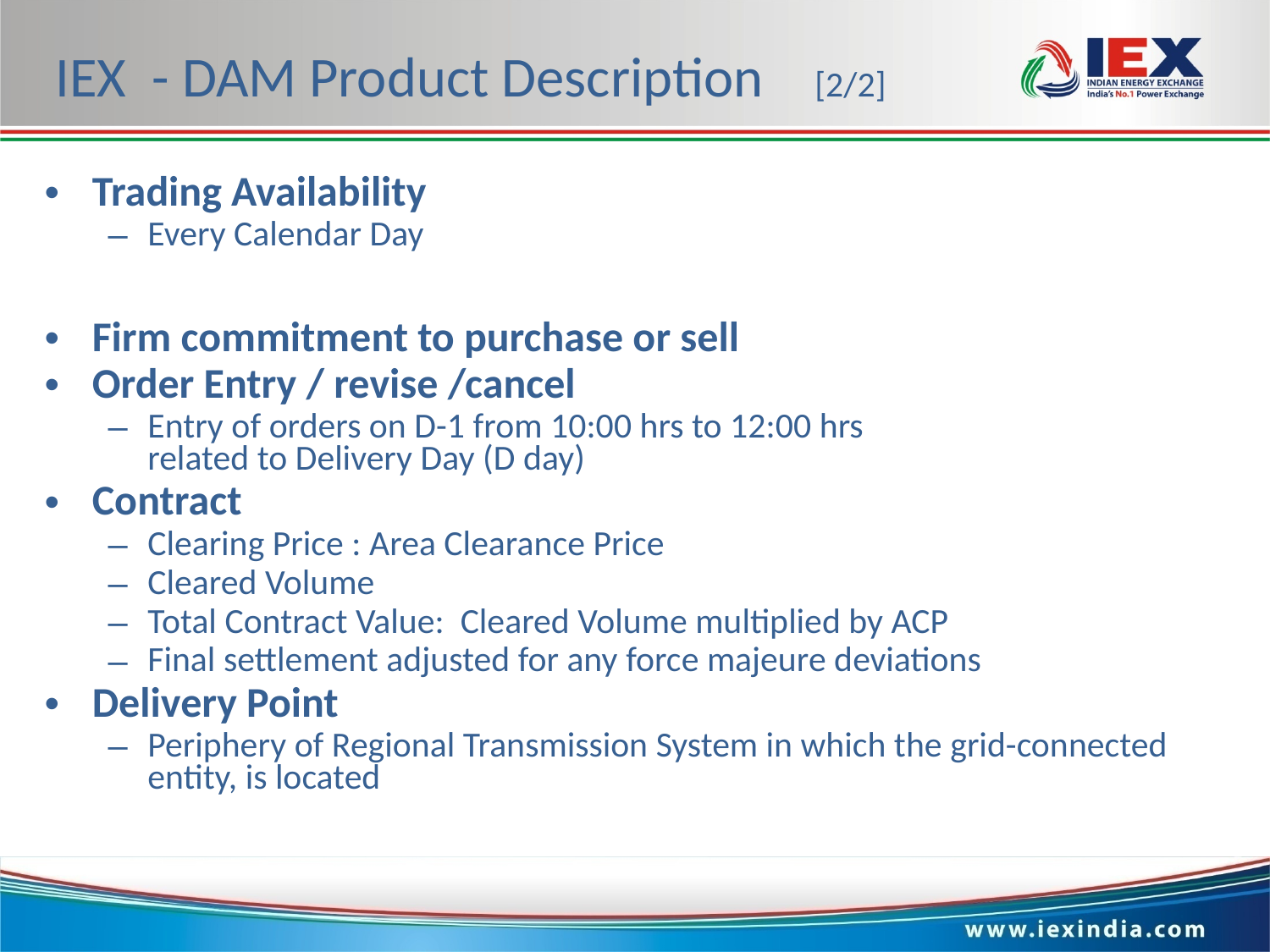

IEX  - DAM Product Description    [2/2]
Trading Availability
Every Calendar Day

Firm commitment to purchase or sell
Order Entry / revise /cancel
Entry of orders on D-1 from 10:00 hrs to 12:00 hrs
related to Delivery Day (D day)
Contract
Clearing Price : Area Clearance Price
Cleared Volume
Total Contract Value:  Cleared Volume multiplied by ACP
Final settlement adjusted for any force majeure deviations
Delivery Point
Periphery of Regional Transmission System in which the grid-connected  entity, is located